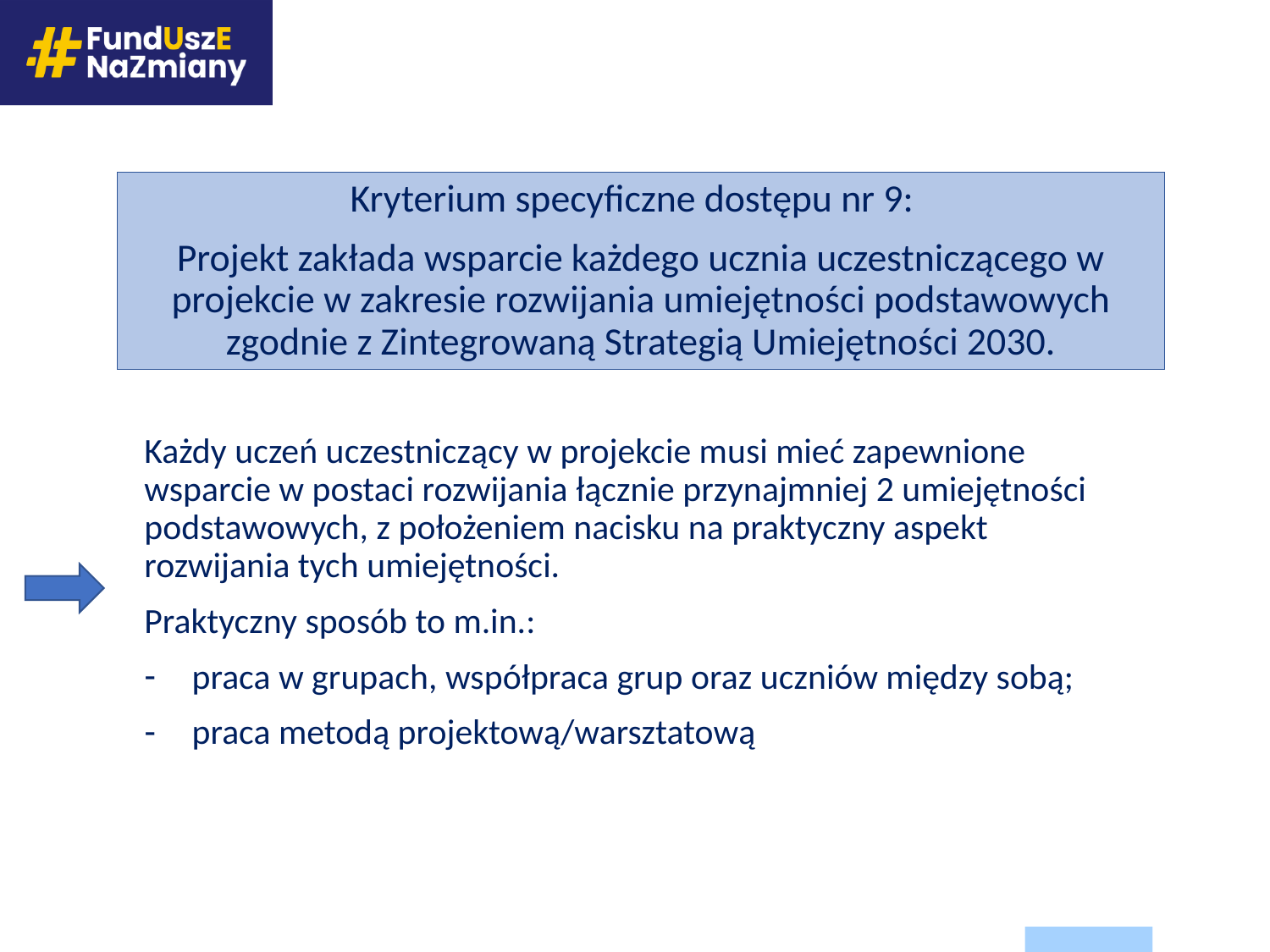

Kryterium specyficzne dostępu nr 9:
Projekt zakłada wsparcie każdego ucznia uczestniczącego w projekcie w zakresie rozwijania umiejętności podstawowych zgodnie z Zintegrowaną Strategią Umiejętności 2030.
Każdy uczeń uczestniczący w projekcie musi mieć zapewnione wsparcie w postaci rozwijania łącznie przynajmniej 2 umiejętności podstawowych, z położeniem nacisku na praktyczny aspekt rozwijania tych umiejętności.
Praktyczny sposób to m.in.:
praca w grupach, współpraca grup oraz uczniów między sobą;
praca metodą projektową/warsztatową